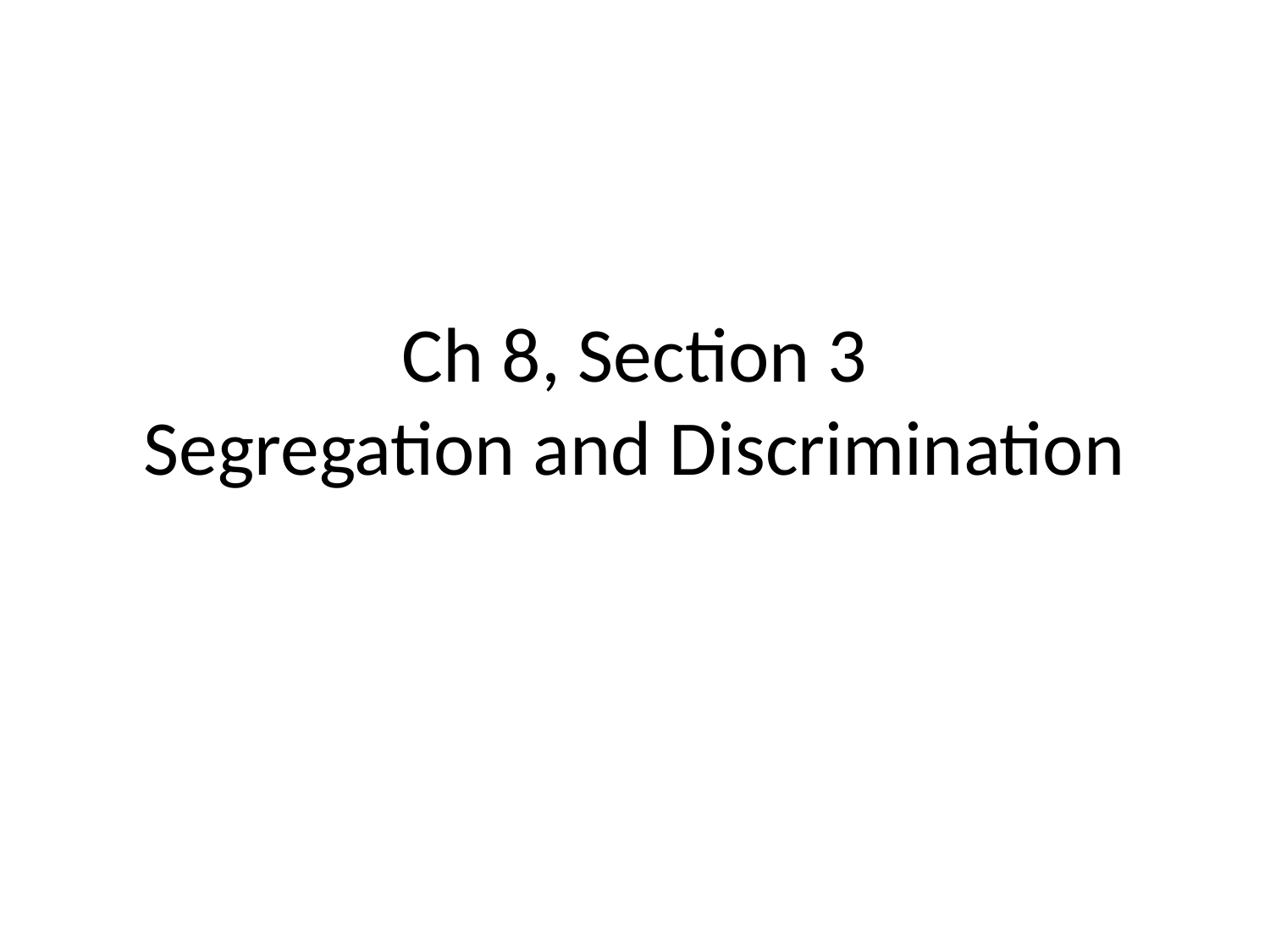

# Ch 8, Section 3 Segregation and Discrimination